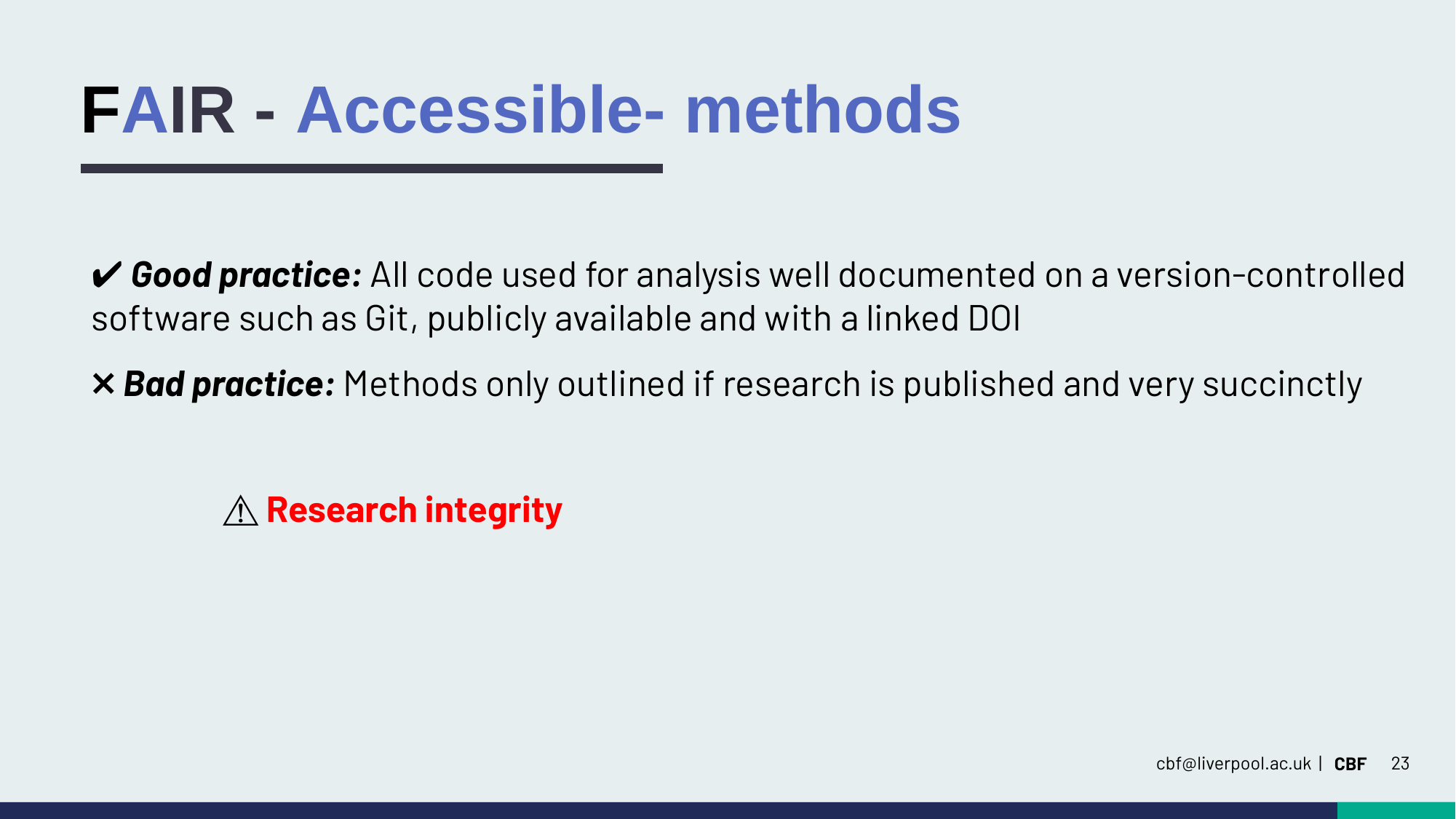

# FAIR - Accessible- methods
✔️ Good practice: All code used for analysis well documented on a version-controlled software such as Git, publicly available and with a linked DOI
❌ Bad practice: Methods only outlined if research is published and very succinctly
⚠️ Research integrity
23
CBF